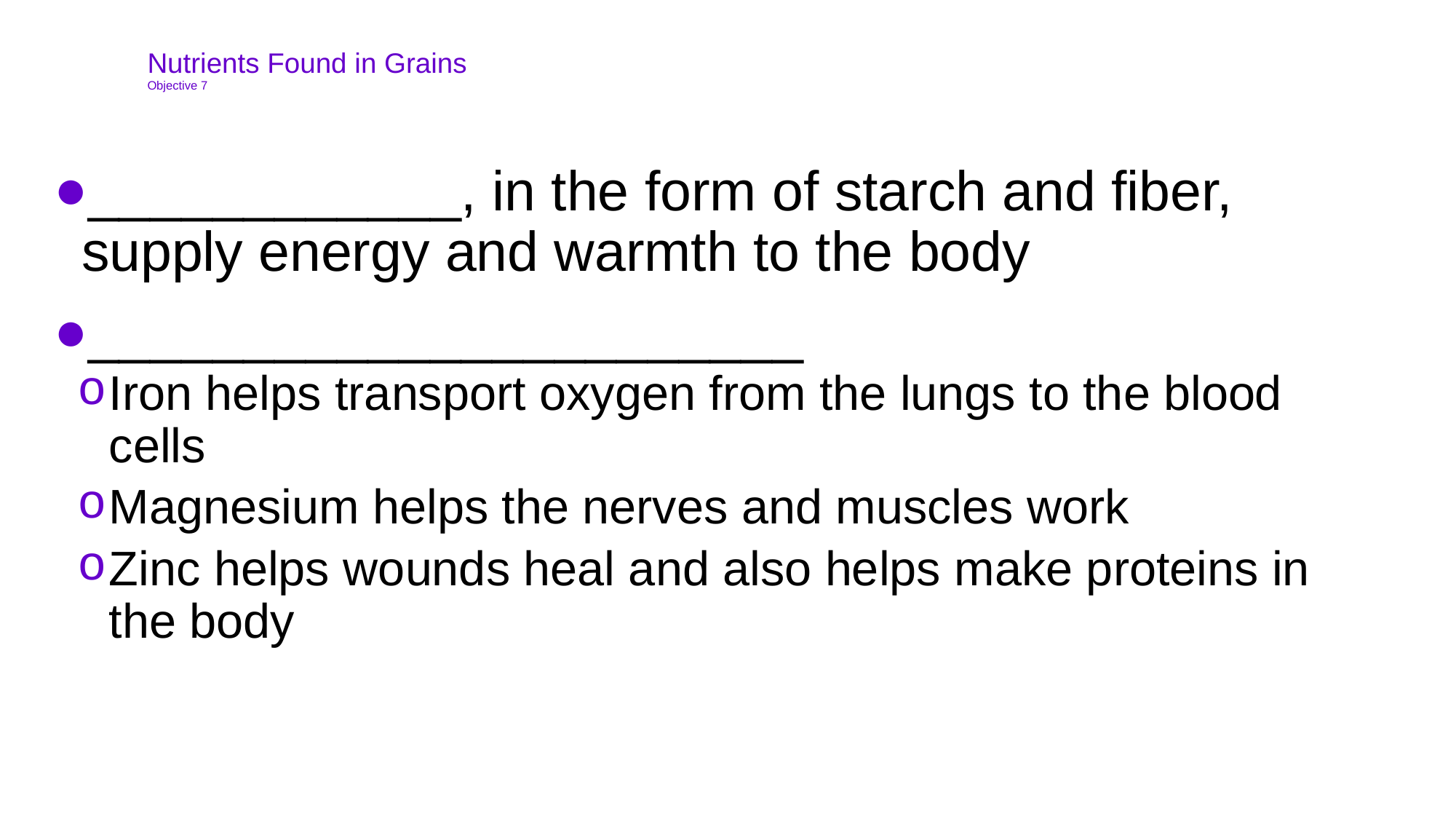

# Nutrients Found in Grains Objective 7
____________, in the form of starch and fiber, supply energy and warmth to the body
_______________________
Iron helps transport oxygen from the lungs to the blood cells
Magnesium helps the nerves and muscles work
Zinc helps wounds heal and also helps make proteins in the body